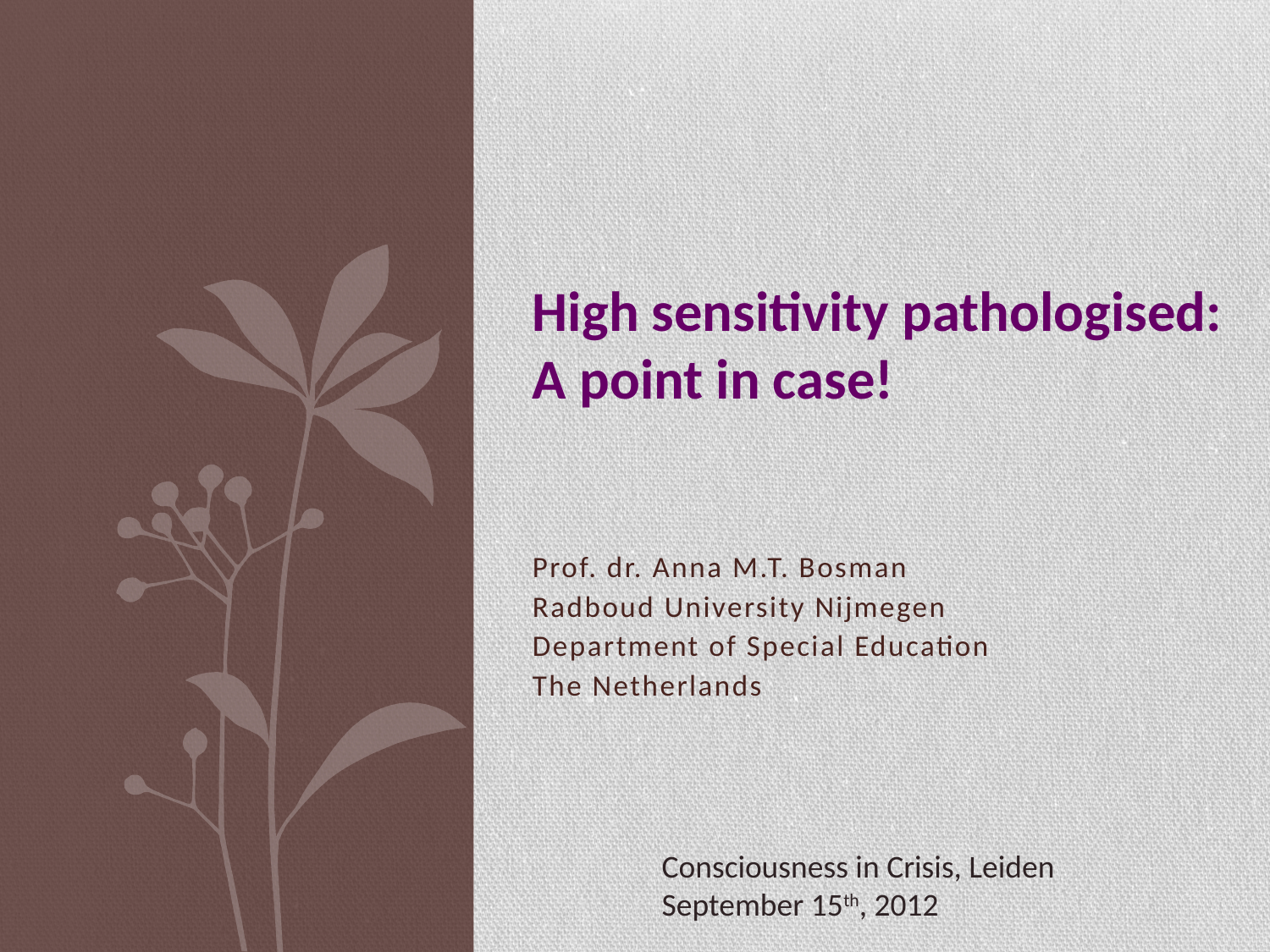

# High sensitivity pathologised: A point in case!

Prof. dr. Anna M.T. Bosman
Radboud University Nijmegen
Department of Special Education
The Netherlands

Consciousness in Crisis, Leiden
September 15th, 2012